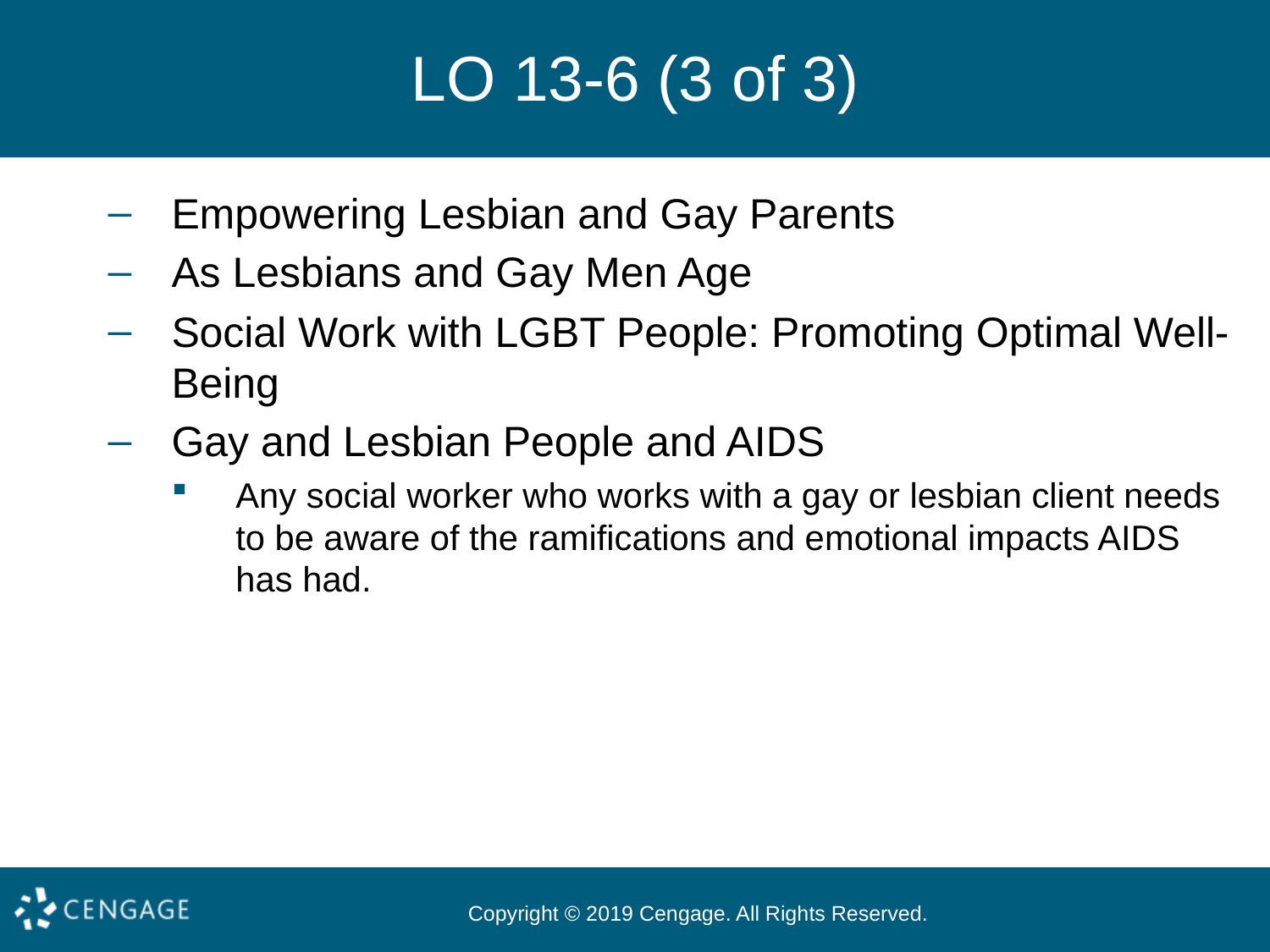

# LO 13-6 (3 of 3)
Empowering Lesbian and Gay Parents
As Lesbians and Gay Men Age
Social Work with LGBT People: Promoting Optimal Well-Being
Gay and Lesbian People and AIDS
Any social worker who works with a gay or lesbian client needs to be aware of the ramifications and emotional impacts AIDS has had.